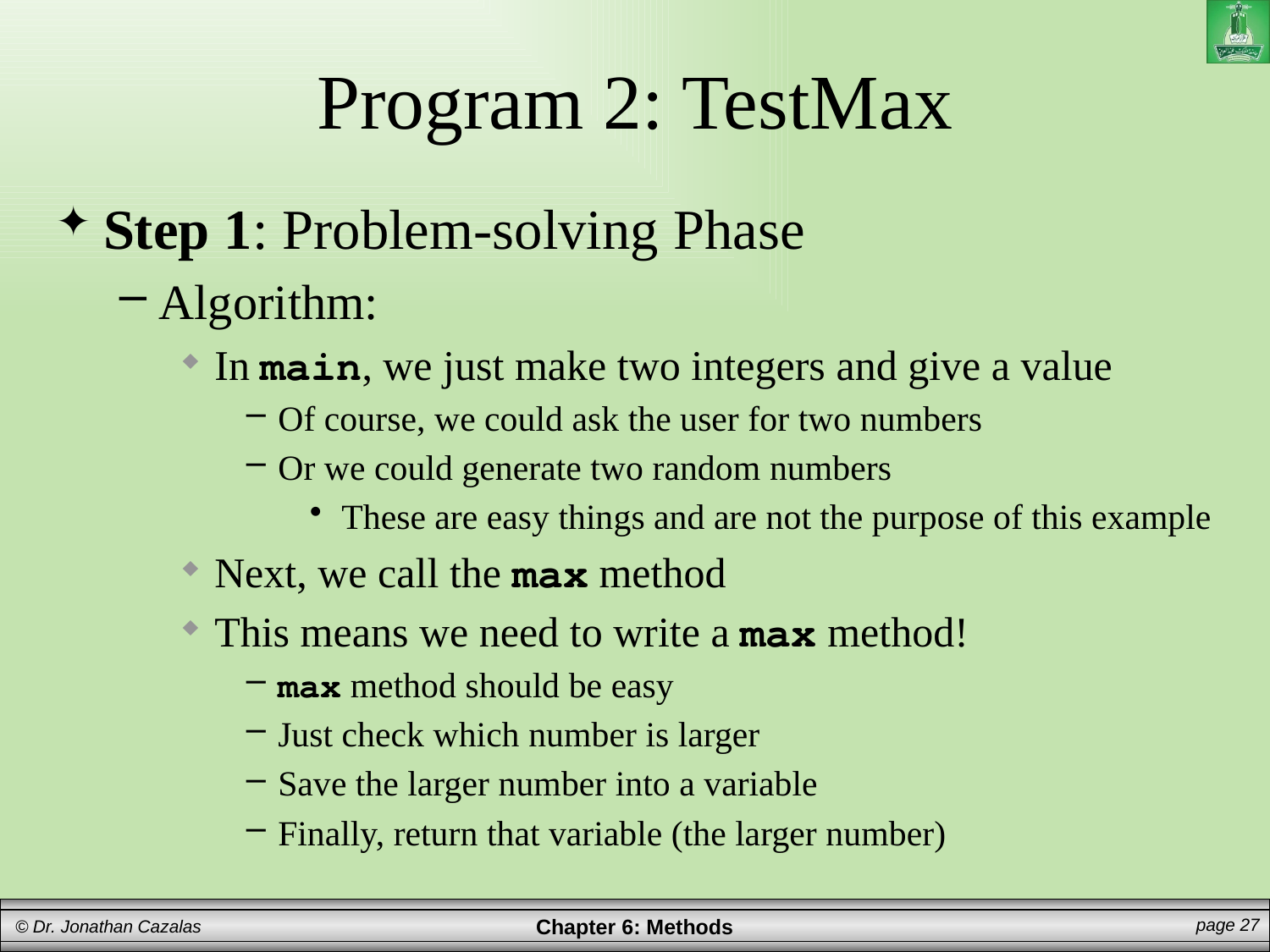

# Program 2: TestMax
Step 1: Problem-solving Phase
Algorithm:
In main, we just make two integers and give a value
Of course, we could ask the user for two numbers
Or we could generate two random numbers
These are easy things and are not the purpose of this example
Next, we call the max method
This means we need to write a max method!
max method should be easy
Just check which number is larger
Save the larger number into a variable
Finally, return that variable (the larger number)